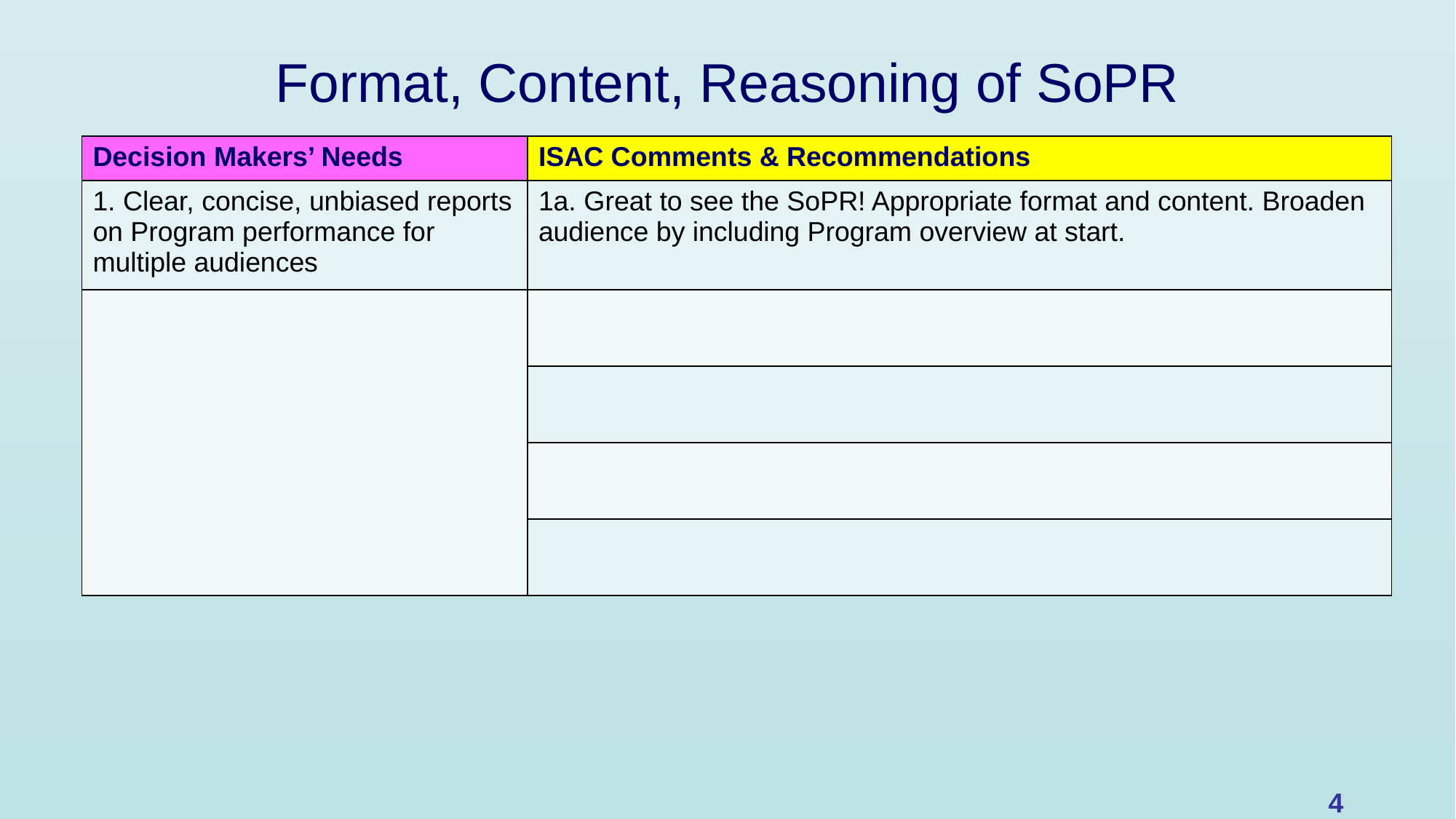

# Format, Content, Reasoning of SoPR
| Decision Makers’ Needs | ISAC Comments & Recommendations |
| --- | --- |
| 1. Clear, concise, unbiased reports on Program performance for multiple audiences | 1a. Great to see the SoPR! Appropriate format and content. Broaden audience by including Program overview at start. |
|  |  |
|  |  |
|  |  |
|  |  |